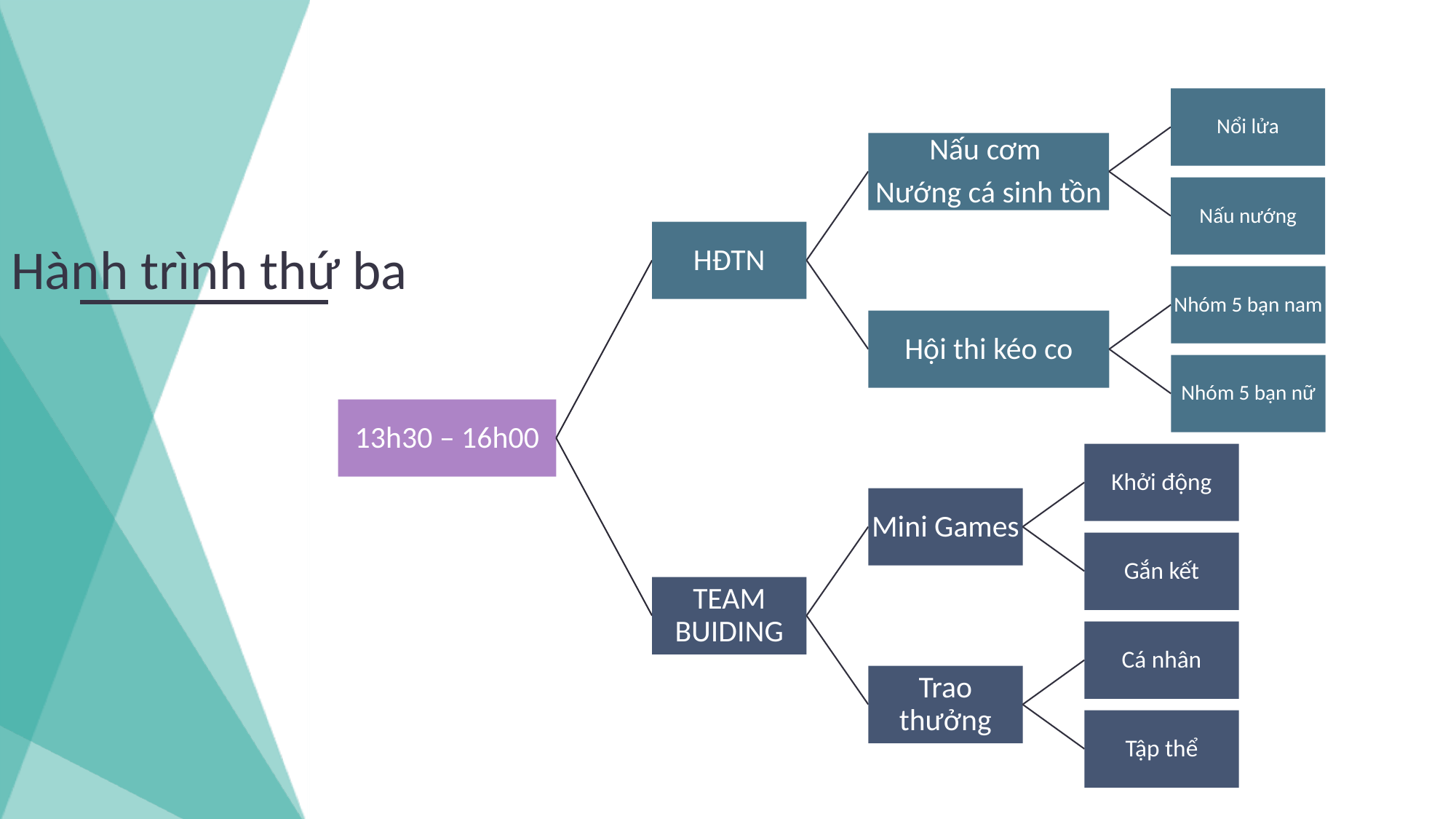

Nổi lửa
Nấu cơm
Nướng cá sinh tồn

Nấu nướng

HĐTN
Nhóm 5 bạn nam

Hội thi kéo co

Nhóm 5 bạn nữ

13h30 – 16h00
Khởi động
Mini Games

Gắn kết

TEAM BUIDING
Cá nhân

Trao thưởng

Tập thể

# Hành trình thứ ba